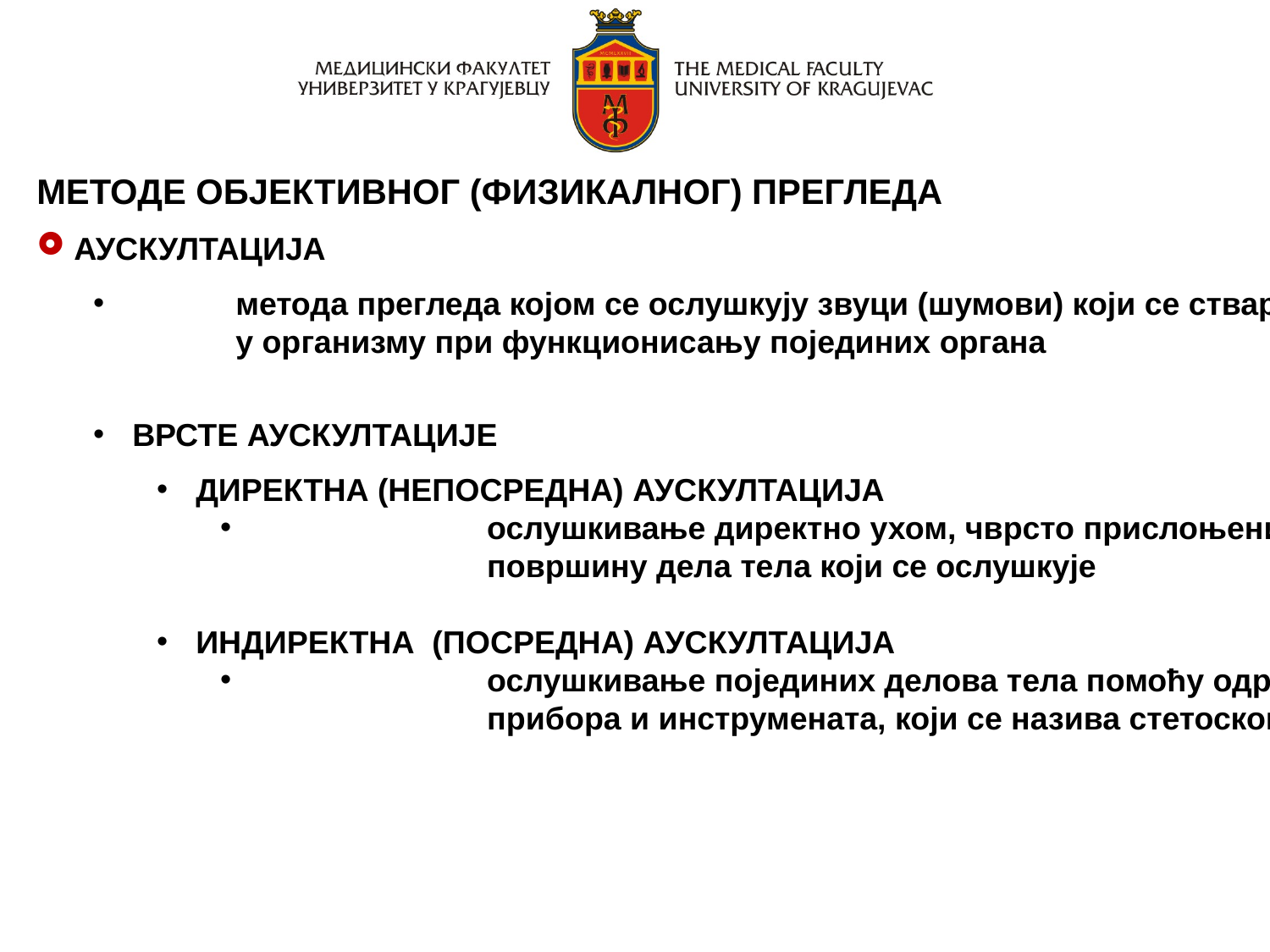

МЕТОДЕ ОБЈЕКТИВНОГ (ФИЗИКАЛНОГ) ПРЕГЛЕДА

 АУСКУЛТАЦИЈА

 	метода прегледа којом се ослушкују звуци (шумови) који се стварају
  	у организму при функционисању појединих органа

 ВРСТЕ АУСКУЛТАЦИЈЕ

 ДИРЕКТНА (НЕПОСРЕДНА) АУСКУЛТАЦИЈА
 	ослушкивање директно ухом, чврсто прислоњеним на
  	површину дела тела који се ослушкује

 ИНДИРЕКТНА  (ПОСРЕДНА) АУСКУЛТАЦИЈА
 	ослушкивање појединих делова тела помоћу одређеног
  	прибора и инструмената, који се назива стетоскоп